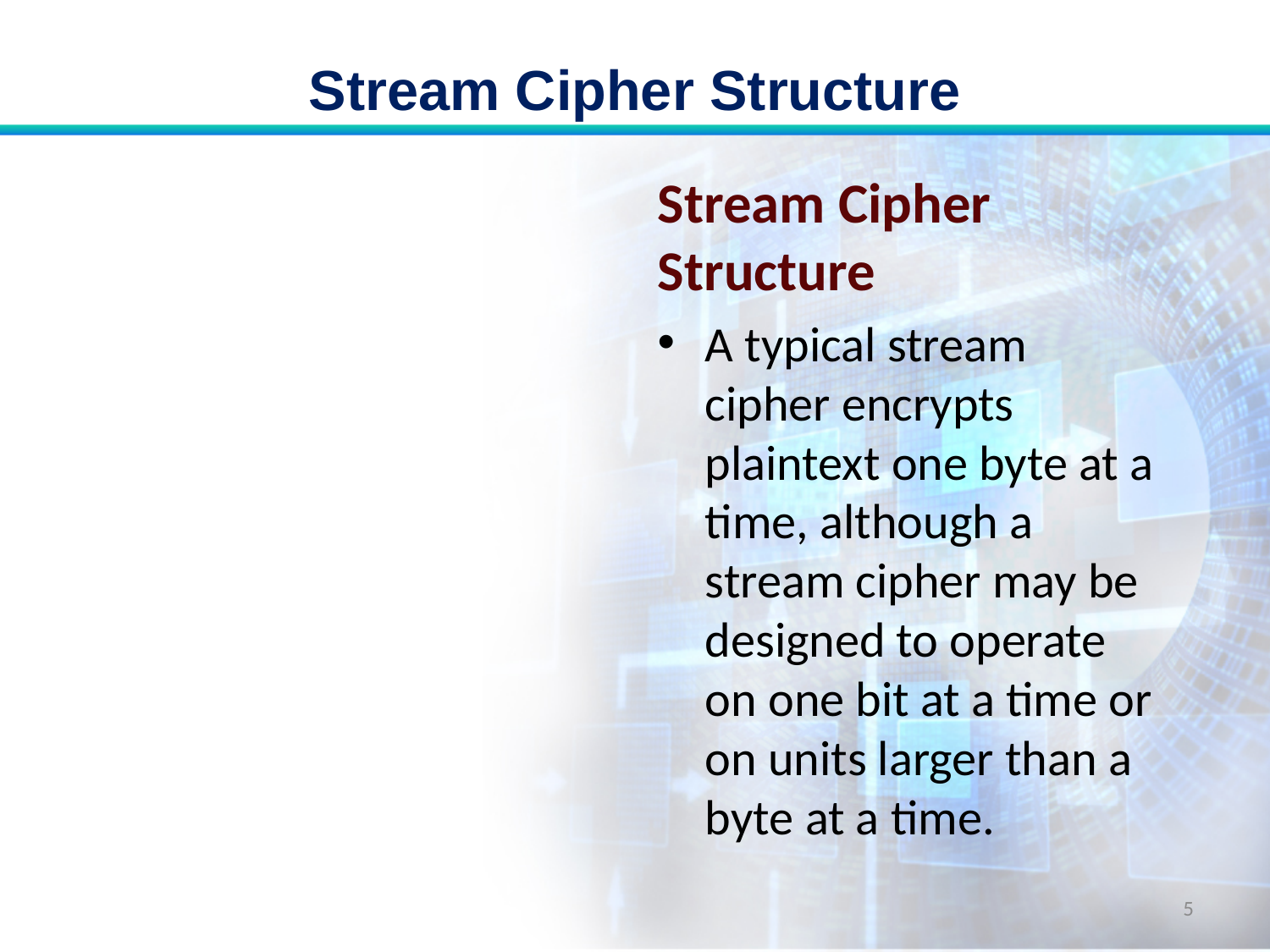

# Stream Cipher Structure
Stream Cipher Structure
A typical stream cipher encrypts plaintext one byte at a time, although a stream cipher may be designed to operate on one bit at a time or on units larger than a byte at a time.
5